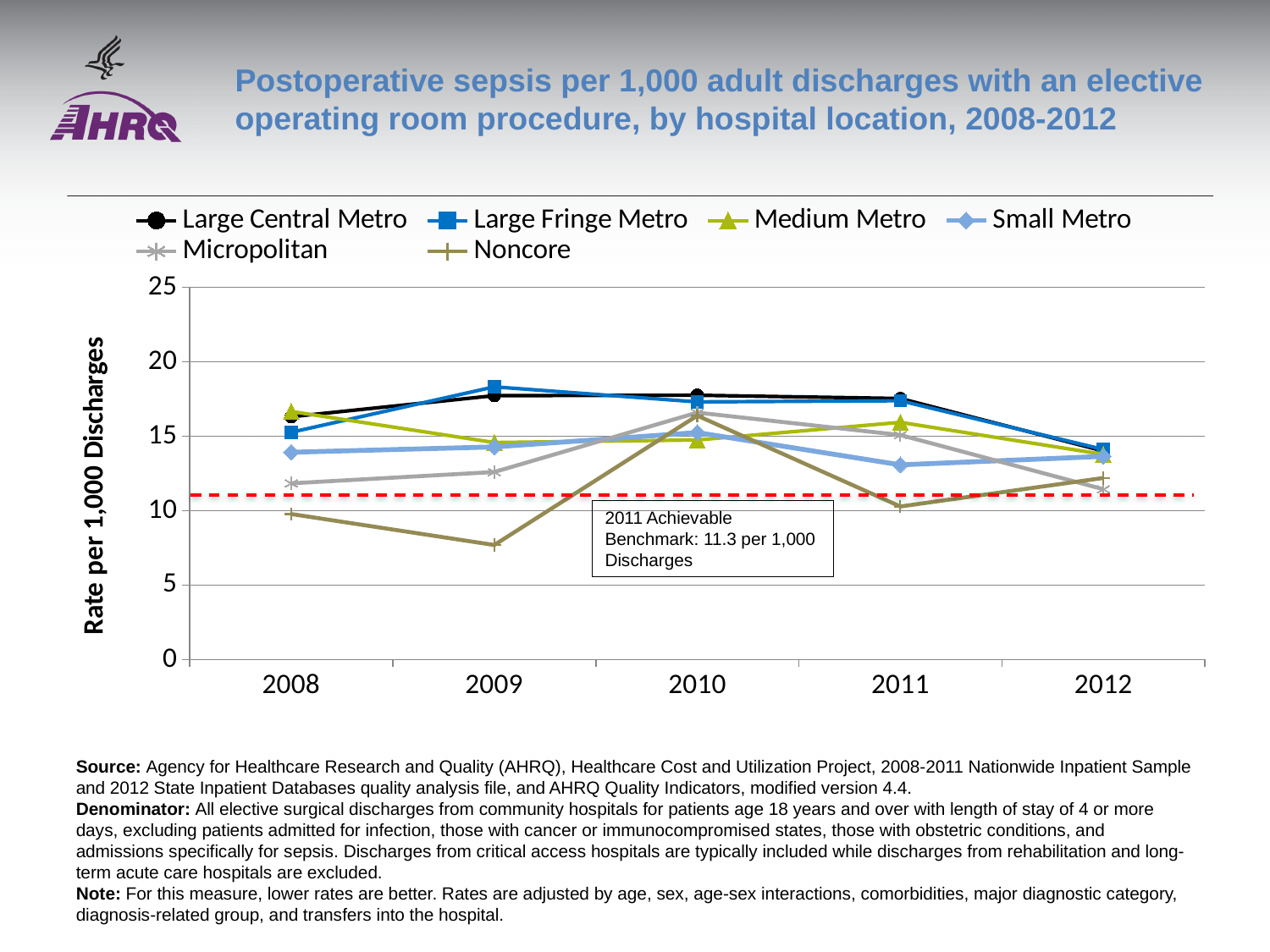

# Postoperative sepsis per 1,000 adult discharges with an elective operating room procedure, by hospital location, 2008-2012

### Chart

| Category | Large Central Metro | Large Fringe Metro | Medium Metro | Small Metro | Micropolitan | Noncore |
|---|---|---|---|---|---|---|
| 2008 | 16.31137813619073 | 15.267511509725194 | 16.664842544933165 | 13.925012222710404 | 11.832755984707003 | 9.771695985522415 |
| 2009 | 17.727830434250105 | 18.317356841809985 | 14.579457381514363 | 14.284973571240993 | 12.596359586616314 | 7.691051901185917 |
| 2010 | 17.754984189137016 | 17.306978973211965 | 14.75056223466926 | 15.247177890435438 | 16.588760715419884 | 16.385791179488997 |
| 2011 | 17.53568258095535 | 17.386021318620482 | 15.935960190535223 | 13.075461156284847 | 15.081726559191422 | 10.278642046661837 |
| 2012 | 14.009659488368651 | 14.111876559452382 | 13.782239657923531 | 13.648097467539117 | 11.43720259789534 | 12.197400027435659 |
2011 Achievable Benchmark: 11.3 per 1,000 Discharges
Source: Agency for Healthcare Research and Quality (AHRQ), Healthcare Cost and Utilization Project, 2008-2011 Nationwide Inpatient Sample and 2012 State Inpatient Databases quality analysis file, and AHRQ Quality Indicators, modified version 4.4.
Denominator: All elective surgical discharges from community hospitals for patients age 18 years and over with length of stay of 4 or more days, excluding patients admitted for infection, those with cancer or immunocompromised states, those with obstetric conditions, and admissions specifically for sepsis. Discharges from critical access hospitals are typically included while discharges from rehabilitation and long-term acute care hospitals are excluded.
Note: For this measure, lower rates are better. Rates are adjusted by age, sex, age-sex interactions, comorbidities, major diagnostic category, diagnosis-related group, and transfers into the hospital.